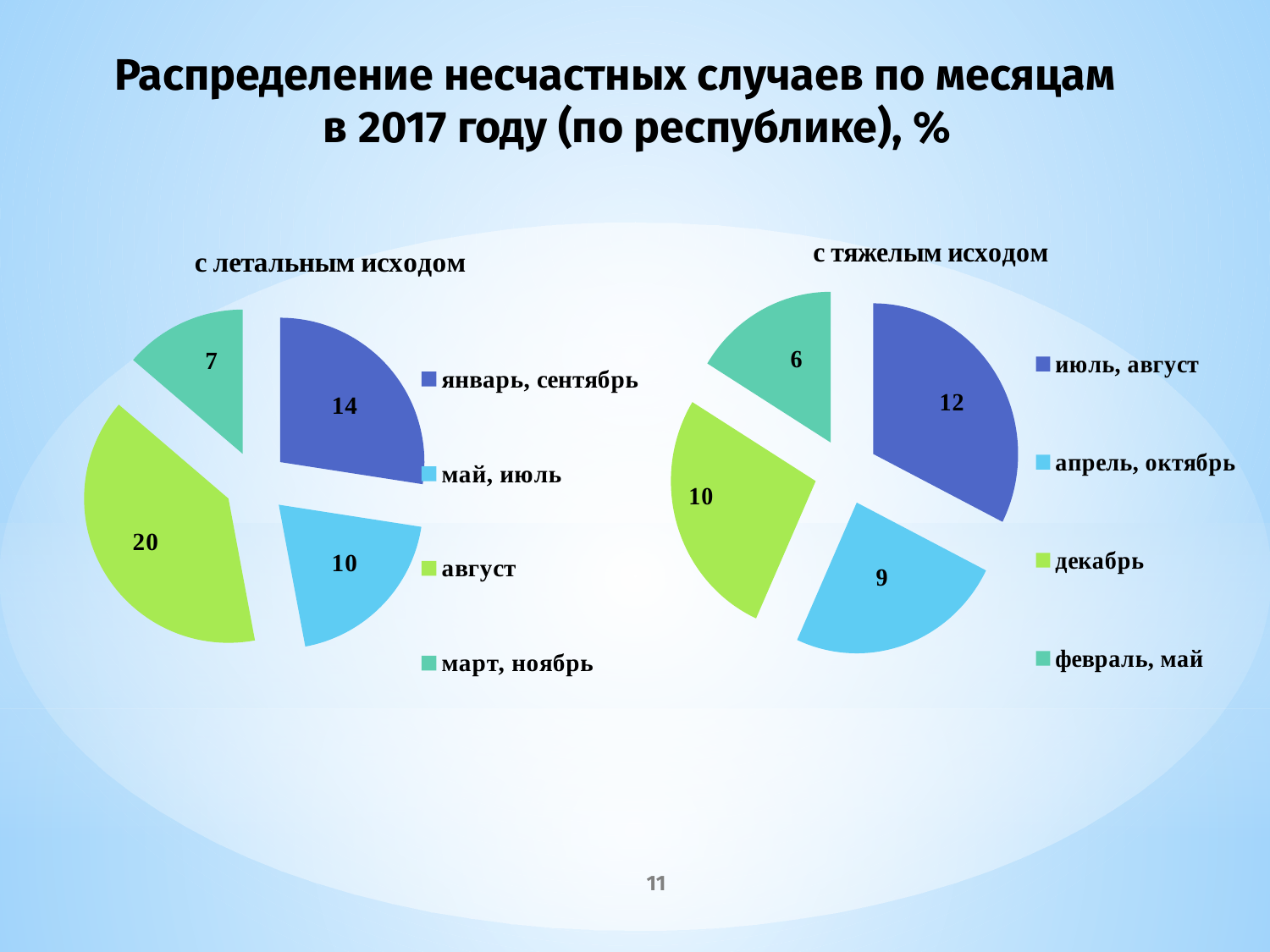

# Распределение несчастных случаев по месяцам в 2017 году (по республике), %

### Chart: c тяжелым исходом

| Category | Причины несчастных случаев с летальным исходом |
|---|---|
| июль, август | 12.0 |
| апрель, октябрь | 9.0 |
| декабрь | 10.0 |
| февраль, май | 6.0 |

### Chart: c летальным исходом

| Category | Причины несчастных случаев с летальным исходом |
|---|---|
| январь, сентябрь | 14.0 |
| май, июль | 10.0 |
| август | 20.0 |
| март, ноябрь | 7.0 |
11